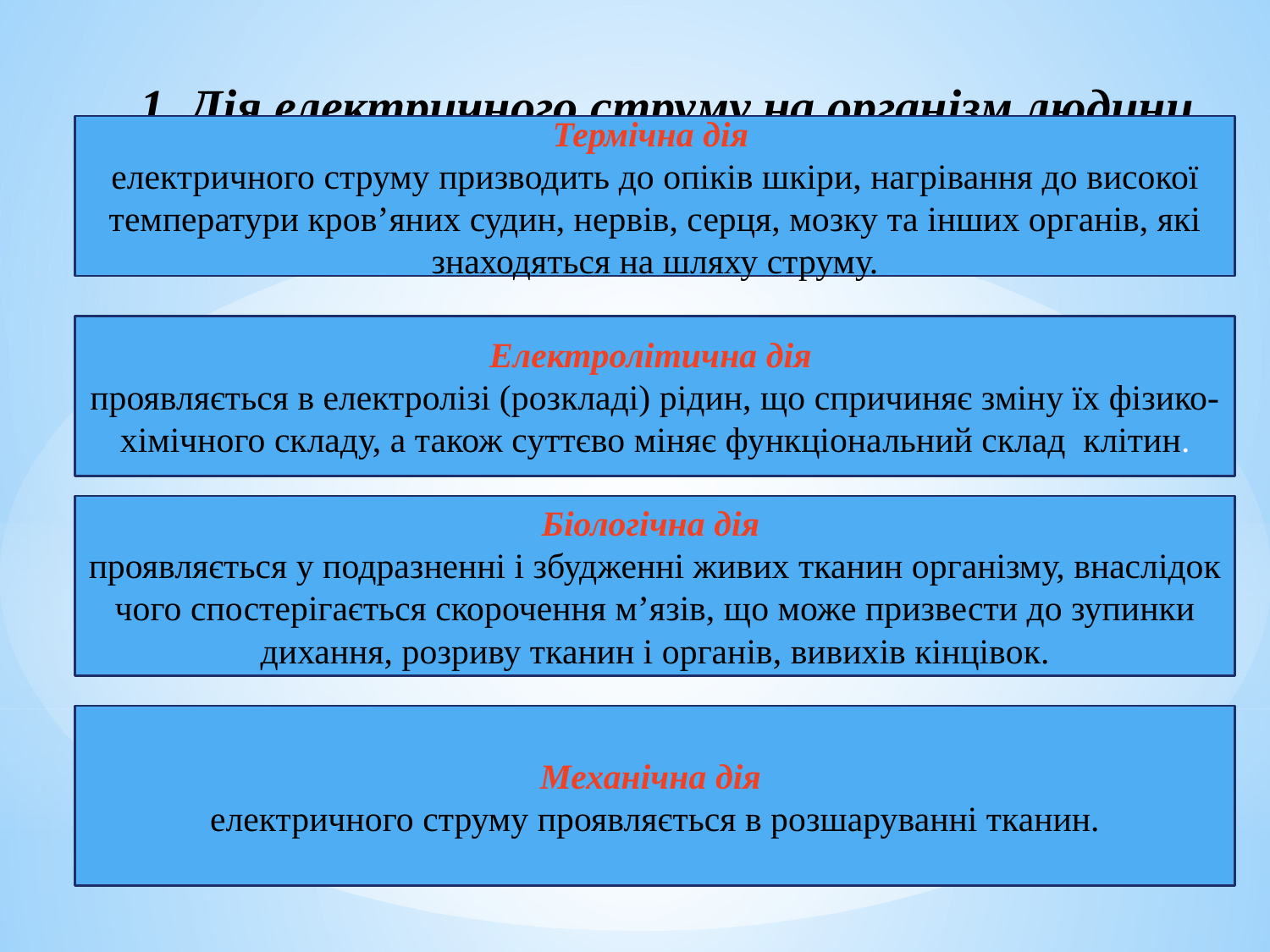

# 1. Дія електричного струму на організм людини

Термічна дія
електричного струму призводить до опіків шкіри, нагрівання до високої температури кров’яних судин, нервів, серця, мозку та інших органів, які знаходяться на шляху струму.
 Електролітична дія
проявляється в електролізі (розкладі) рідин, що спричиняє зміну їх фізико-хімічного складу, а також суттєво міняє функціональний склад  клітин.
Біологічна дія
проявляється у подразненні і збудженні живих тканин організму, внаслідок чого спостерігається скорочення м’язів, що може призвести до зупинки дихання, розриву тканин і органів, вивихів кінцівок.
Механічна дія
електричного струму проявляється в розшаруванні тканин.